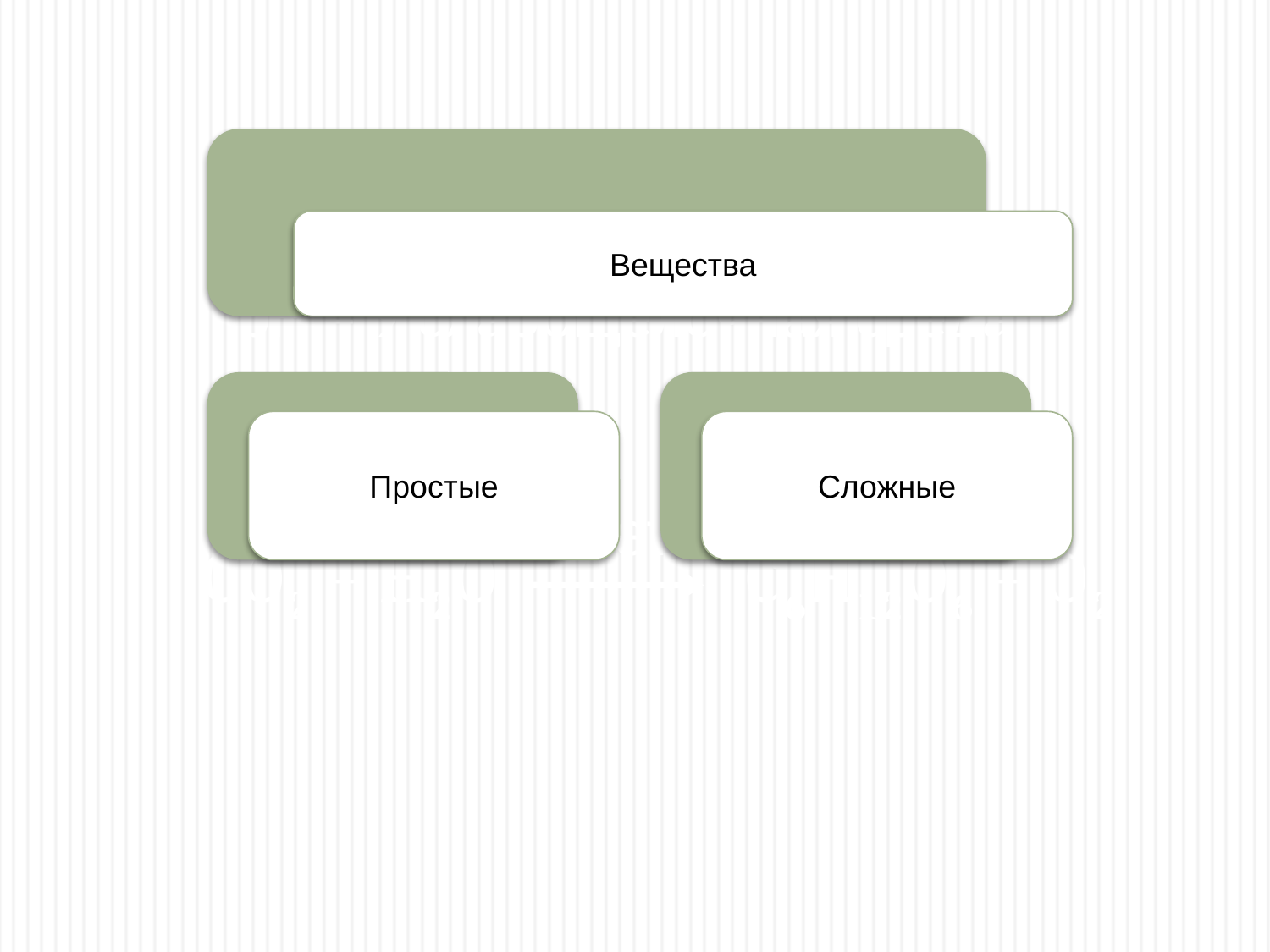

Вещества
Простые
Сложные
pH = 9 слабощелочная среда
свет
CO2 + H2O
   C6H12O6 + O2